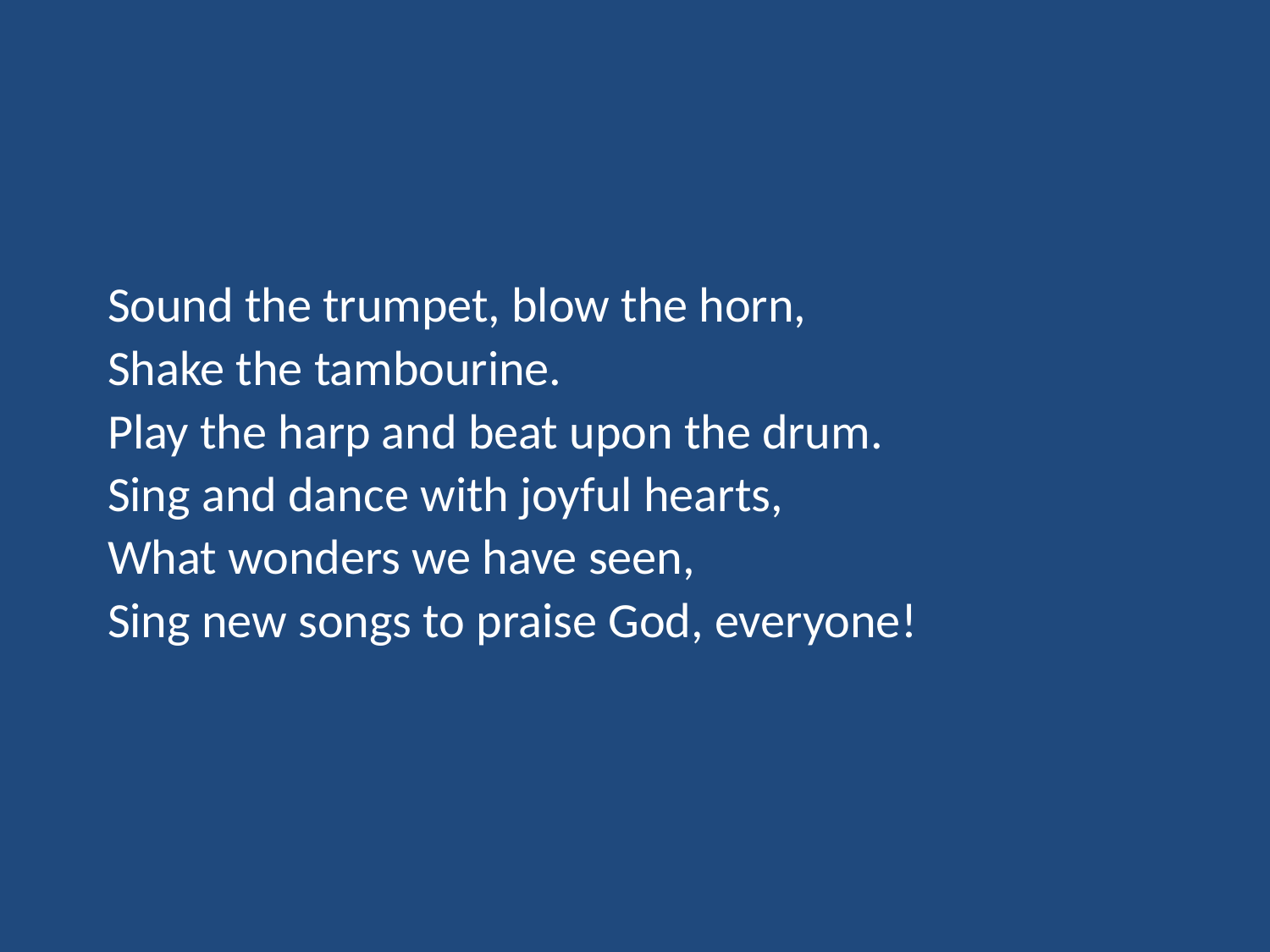

Sound the trumpet, blow the horn,
Shake the tambourine.
Play the harp and beat upon the drum.
Sing and dance with joyful hearts,
What wonders we have seen,
Sing new songs to praise God, everyone!